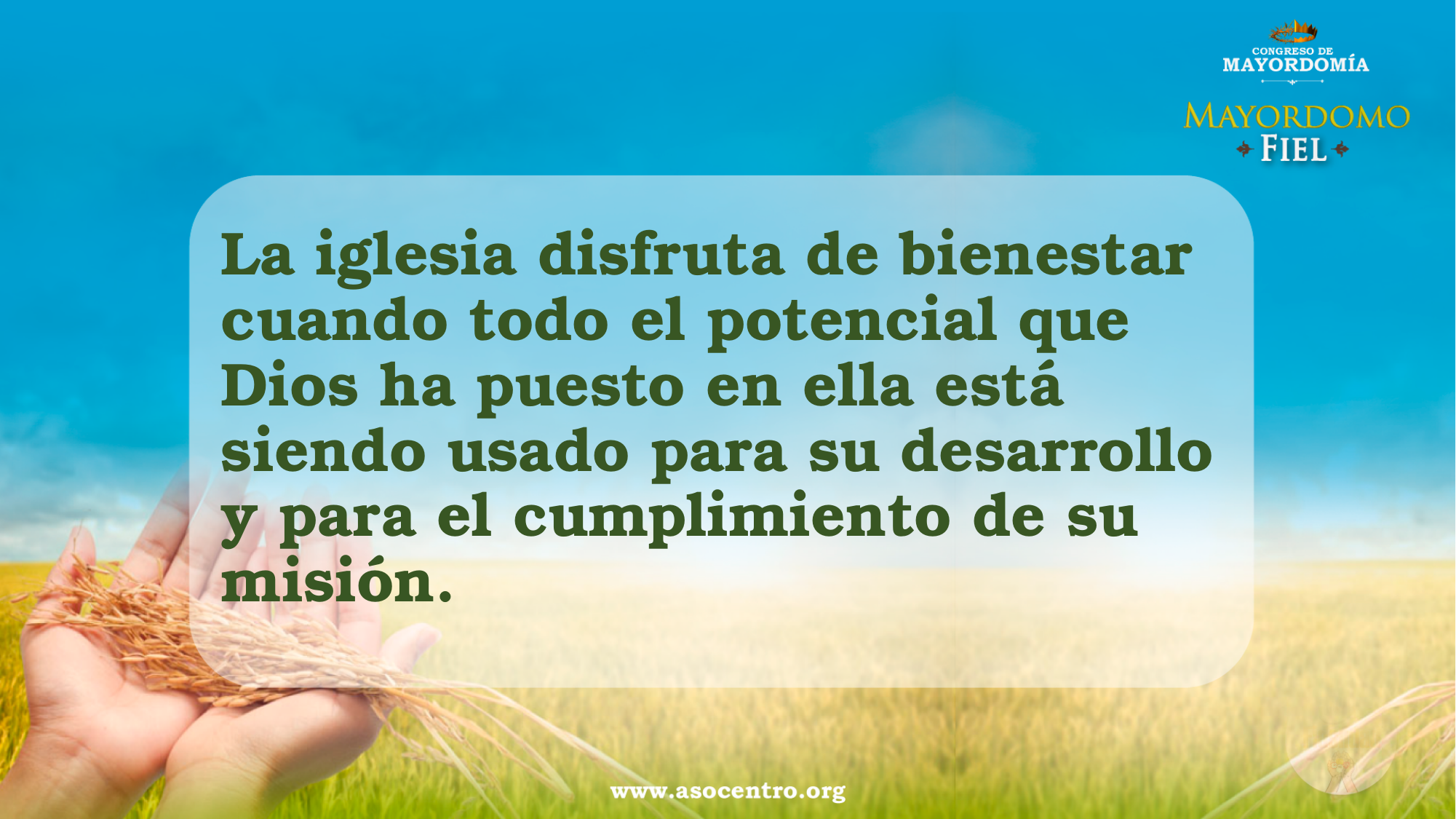

La iglesia disfruta de bienestar cuando todo el potencial que Dios ha puesto en ella está siendo usado para su desarrollo y para el cumplimiento de su misión.